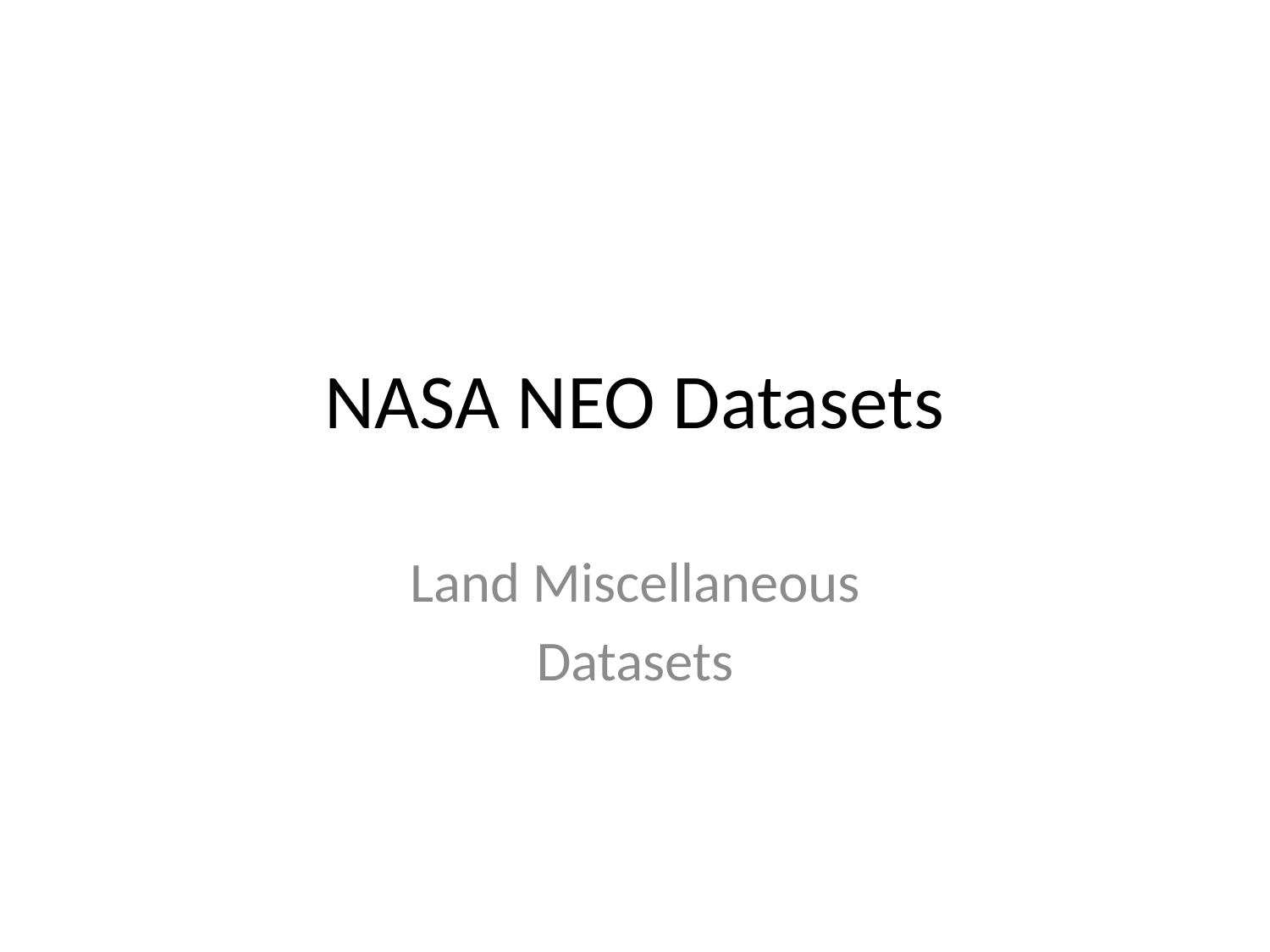

# NASA NEO Datasets
Land Miscellaneous
Datasets